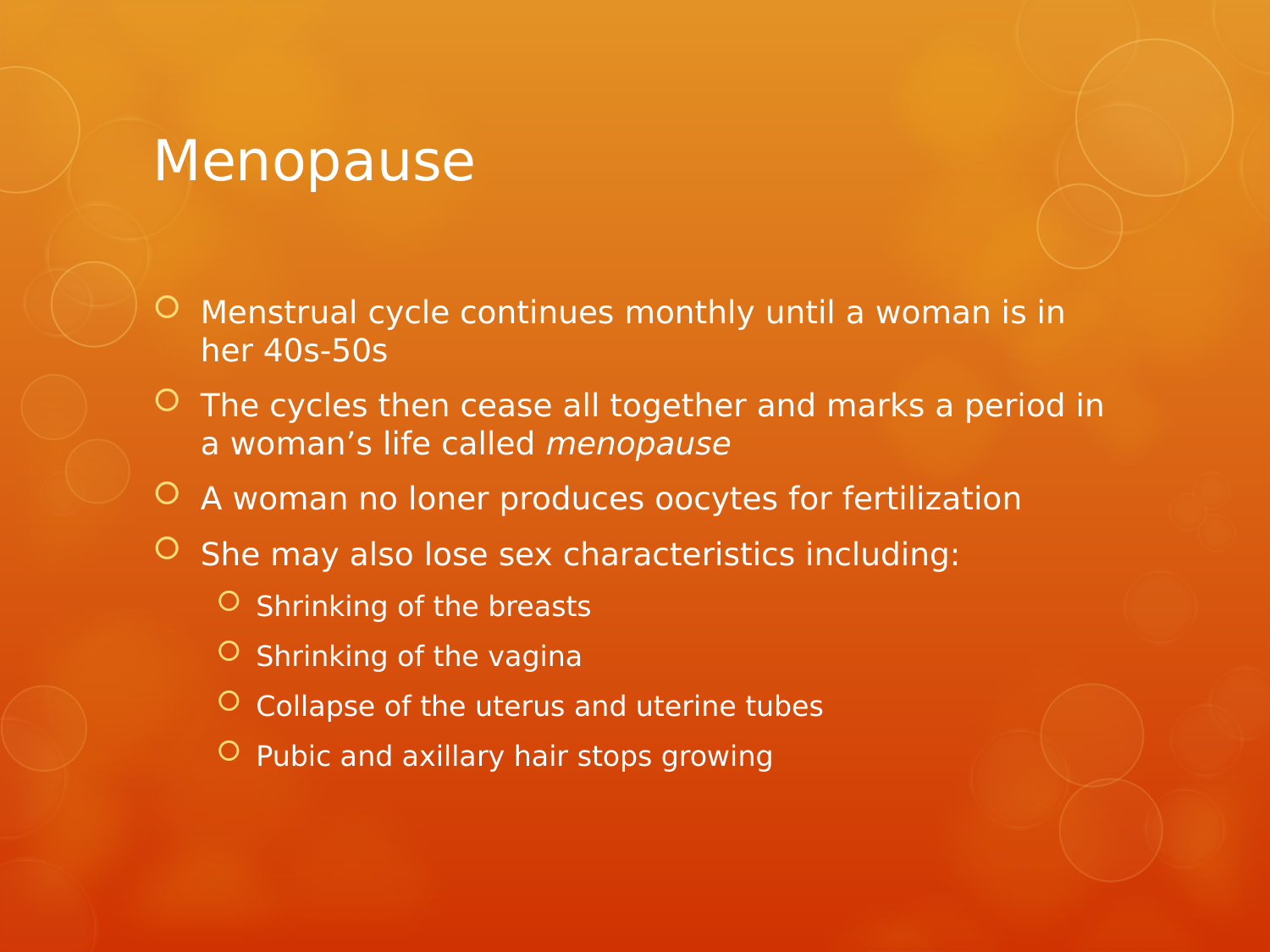

# Menopause
Menstrual cycle continues monthly until a woman is in her 40s-50s
The cycles then cease all together and marks a period in a woman’s life called menopause
A woman no loner produces oocytes for fertilization
She may also lose sex characteristics including:
Shrinking of the breasts
Shrinking of the vagina
Collapse of the uterus and uterine tubes
Pubic and axillary hair stops growing